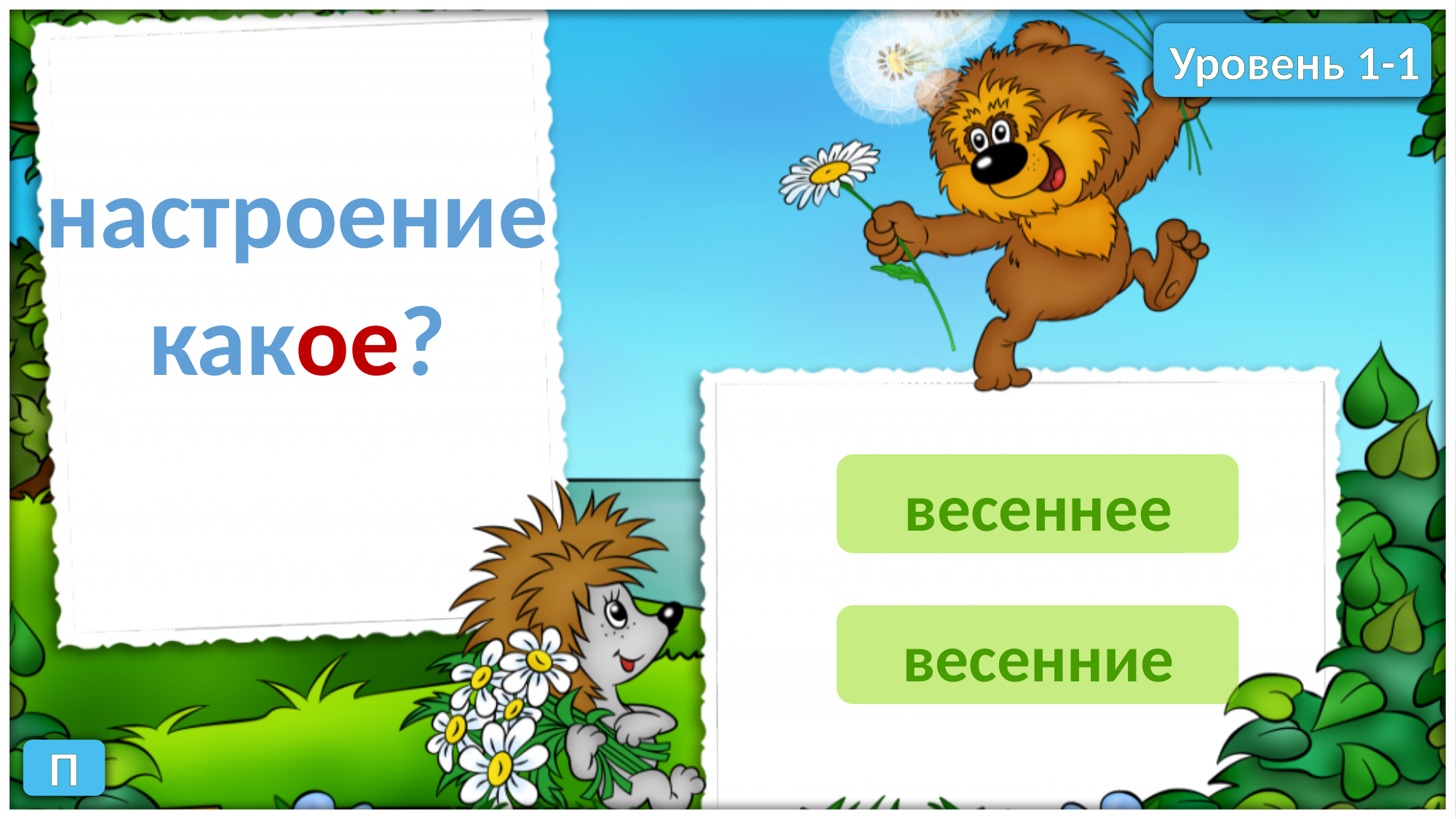

Уровень 1-1
настроение
какое?

весеннее

весенние
П